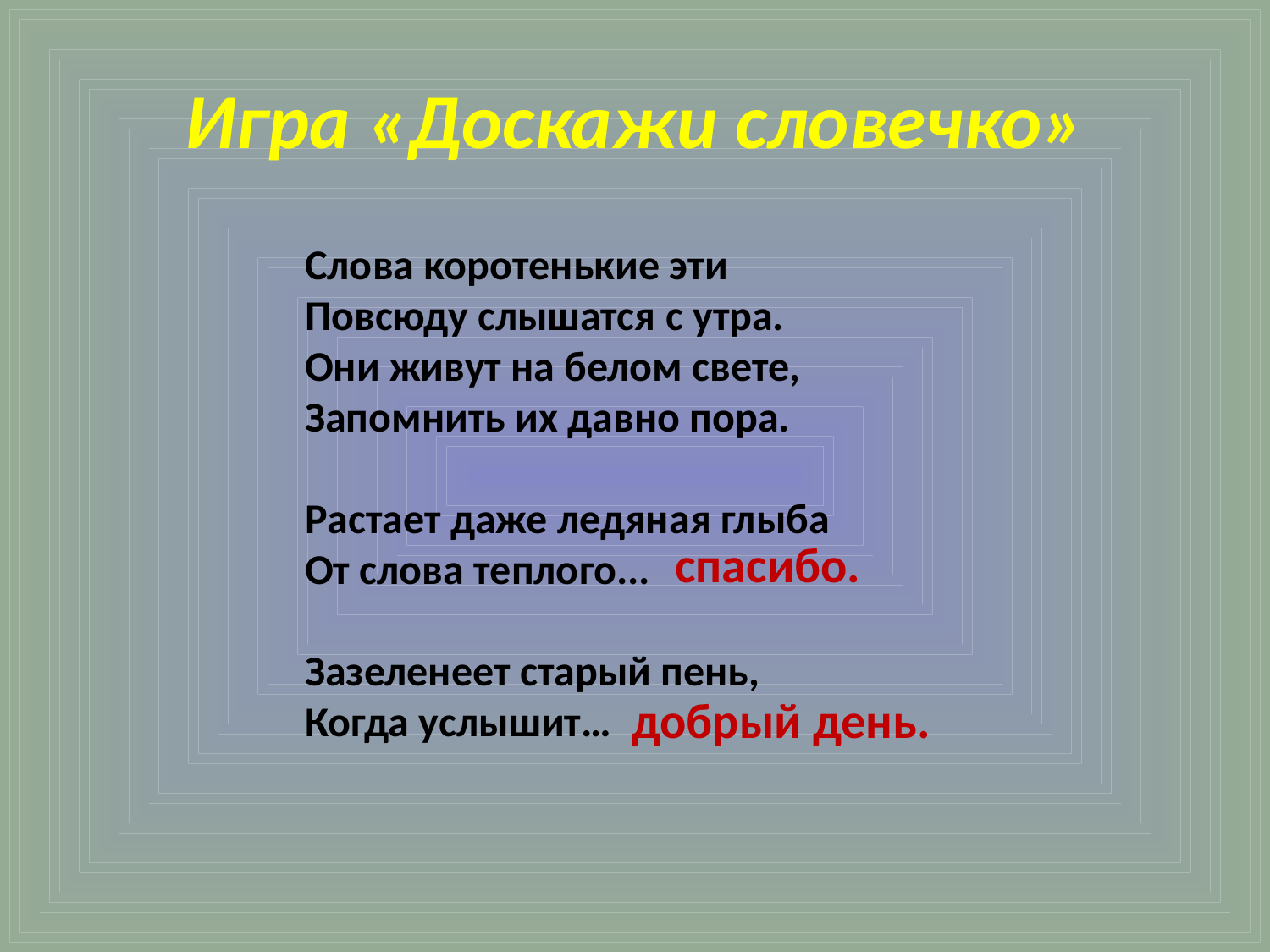

# Игра «Доскажи словечко»
Слова коротенькие эти
Повсюду слышатся с утра.
Они живут на белом свете,
Запомнить их давно пора.

Растает даже ледяная глыба
От слова теплого...

Зазеленеет старый пень,
Когда услышит…
спасибо.
добрый день.